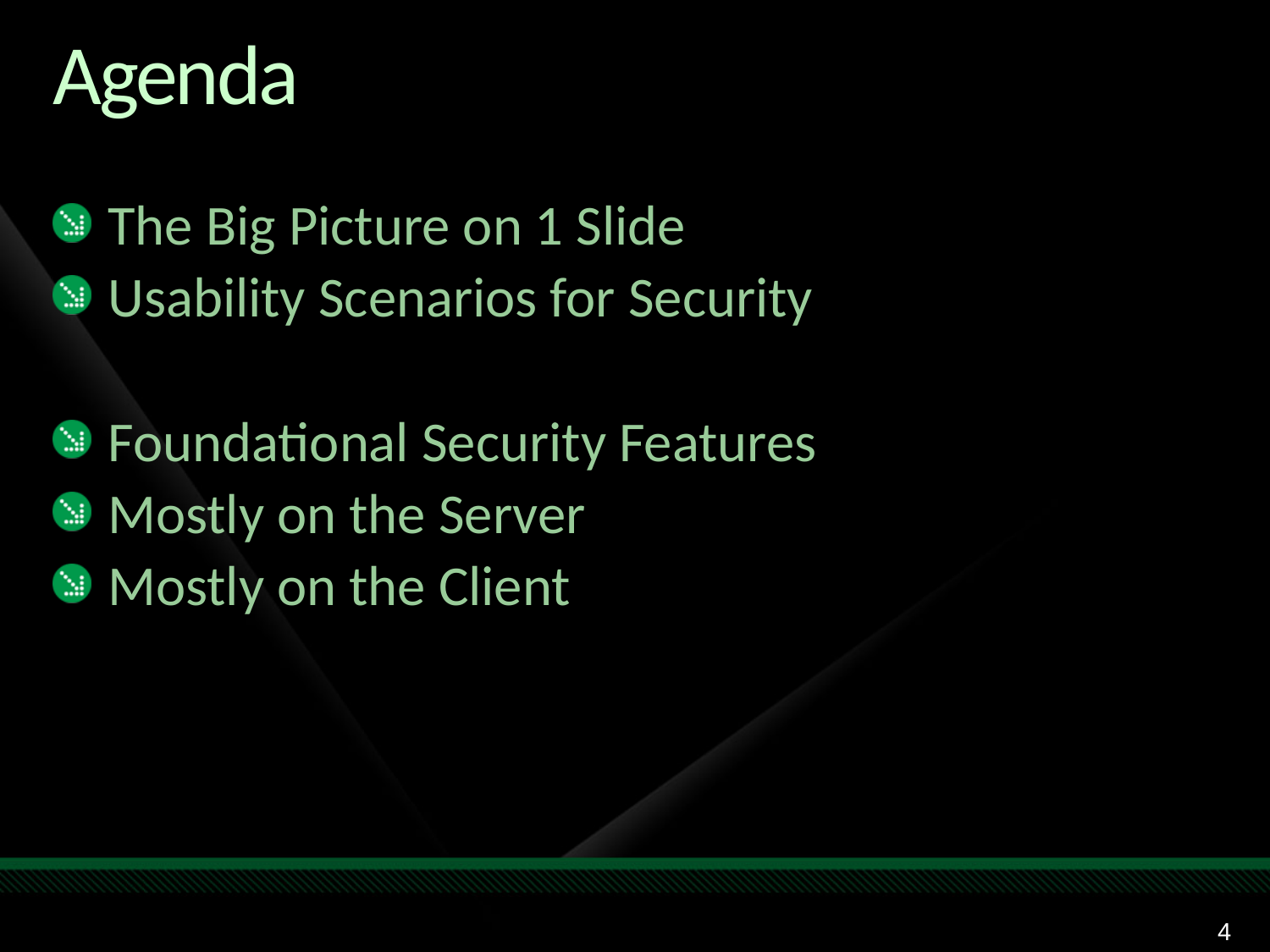

# Agenda
The Big Picture on 1 Slide
Usability Scenarios for Security

Foundational Security Features
Mostly on the Server
Mostly on the Client